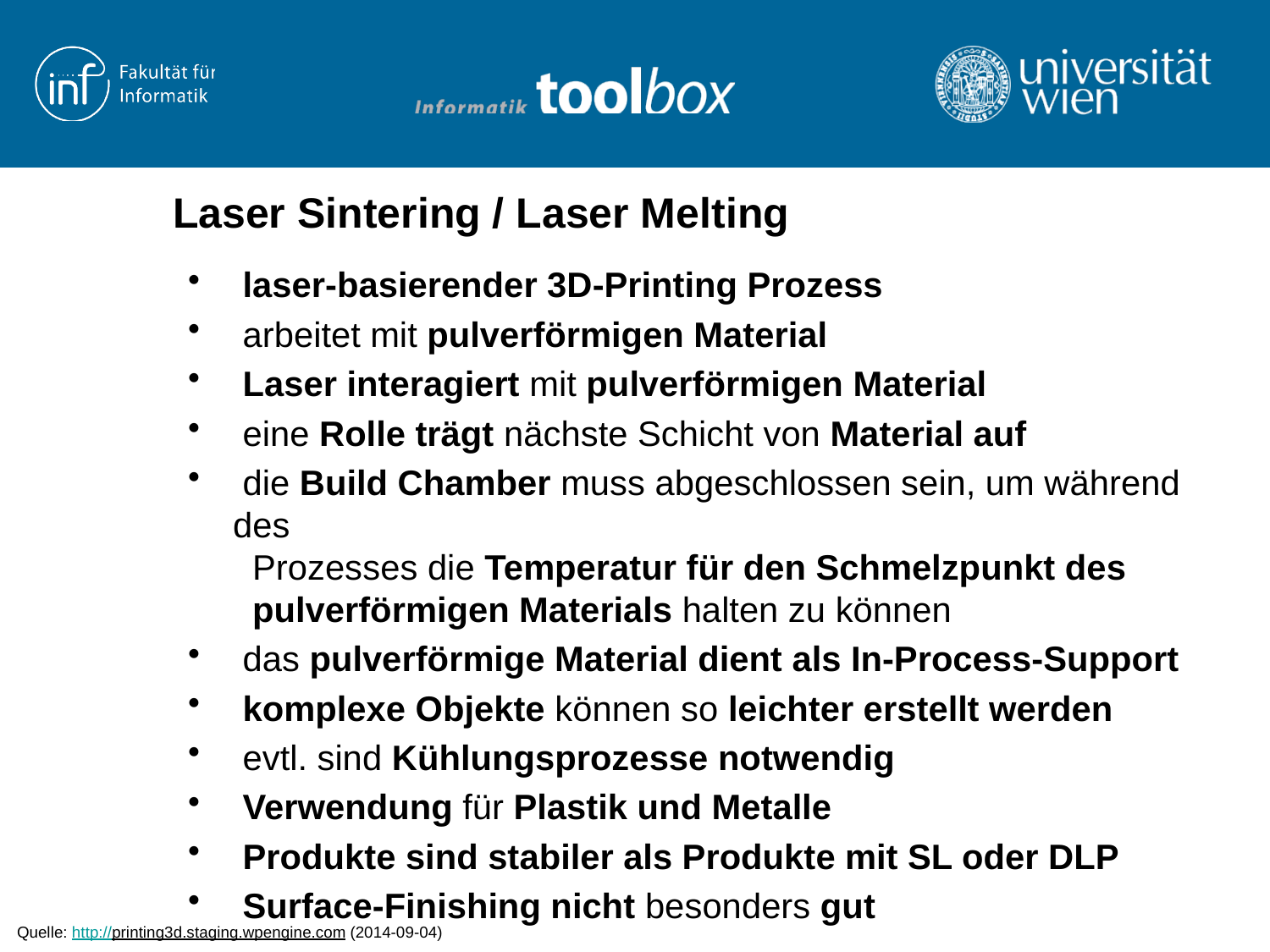

# Laser Sintering / Laser Melting
 laser-basierender 3D-Printing Prozess
 arbeitet mit pulverförmigen Material
 Laser interagiert mit pulverförmigen Material
 eine Rolle trägt nächste Schicht von Material auf
 die Build Chamber muss abgeschlossen sein, um während des
  Prozesses die Temperatur für den Schmelzpunkt des
  pulverförmigen Materials halten zu können
 das pulverförmige Material dient als In-Process-Support
 komplexe Objekte können so leichter erstellt werden
 evtl. sind Kühlungsprozesse notwendig
 Verwendung für Plastik und Metalle
 Produkte sind stabiler als Produkte mit SL oder DLP
 Surface-Finishing nicht besonders gut
Quelle: http://printing3d.staging.wpengine.com (2014-09-04)